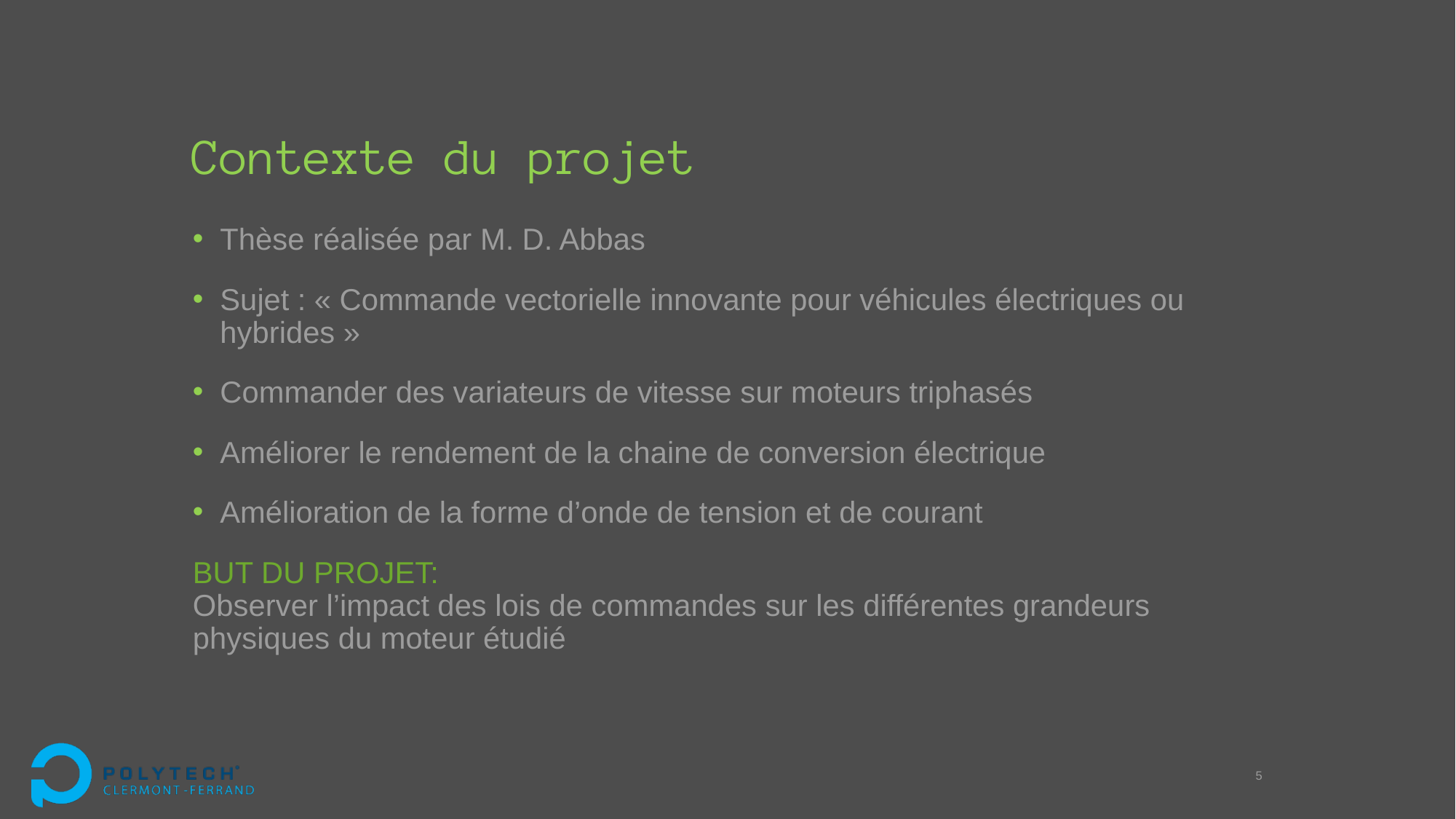

# Contexte du projet
Thèse réalisée par M. D. Abbas
Sujet : « Commande vectorielle innovante pour véhicules électriques ou hybrides »
Commander des variateurs de vitesse sur moteurs triphasés
Améliorer le rendement de la chaine de conversion électrique
Amélioration de la forme d’onde de tension et de courant
BUT DU PROJET:
Observer l’impact des lois de commandes sur les différentes grandeurs physiques du moteur étudié
5